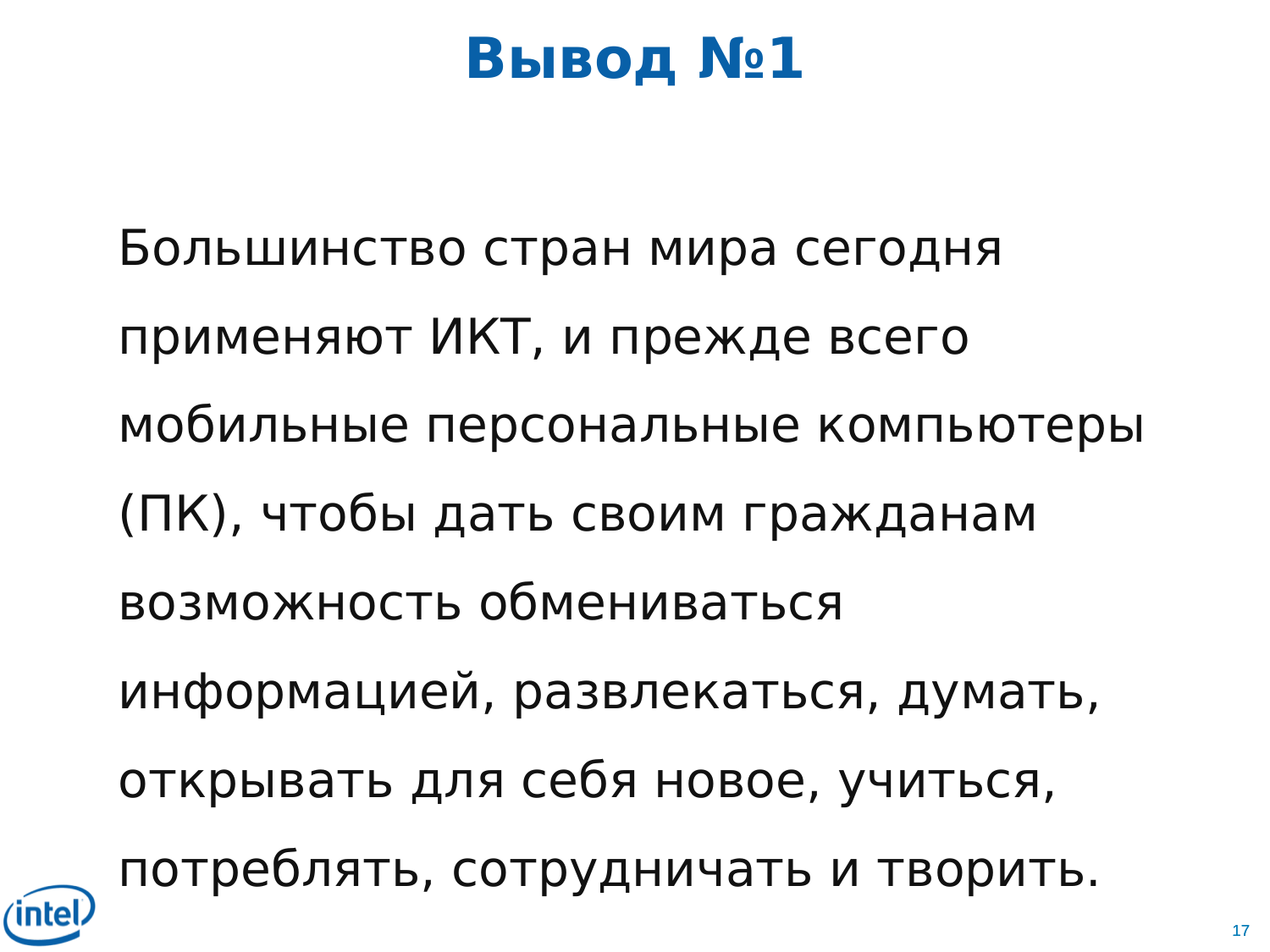

# Вывод №1
Большинство стран мира сегодня применяют ИКТ, и прежде всего мобильные персональные компьютеры (ПК), чтобы дать своим гражданам возможность обмениваться информацией, развлекаться, думать, открывать для себя новое, учиться, потреблять, сотрудничать и творить.